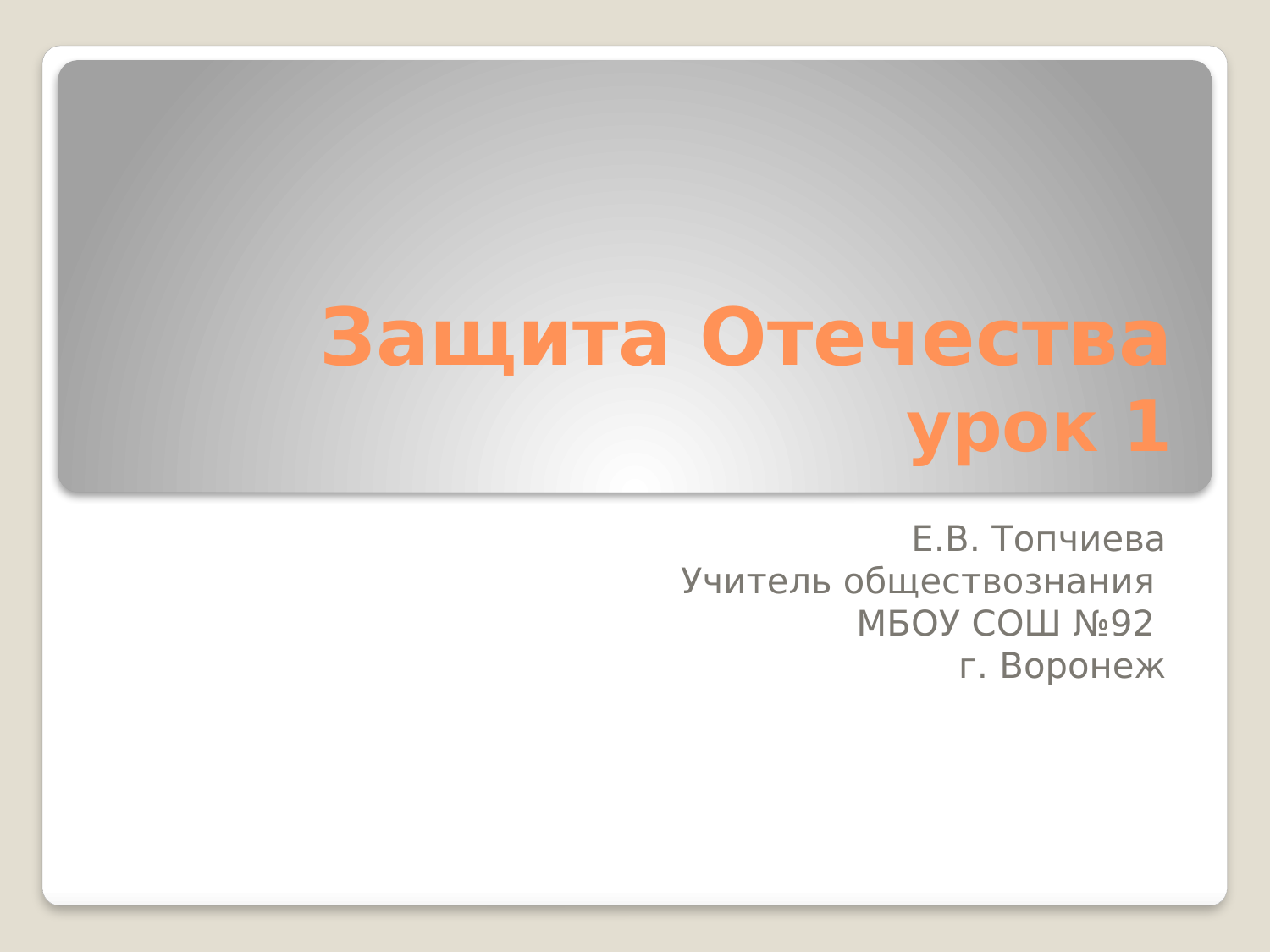

# Защита Отечества урок 1
Е.В. Топчиева
Учитель обществознания
МБОУ СОШ №92
г. Воронеж